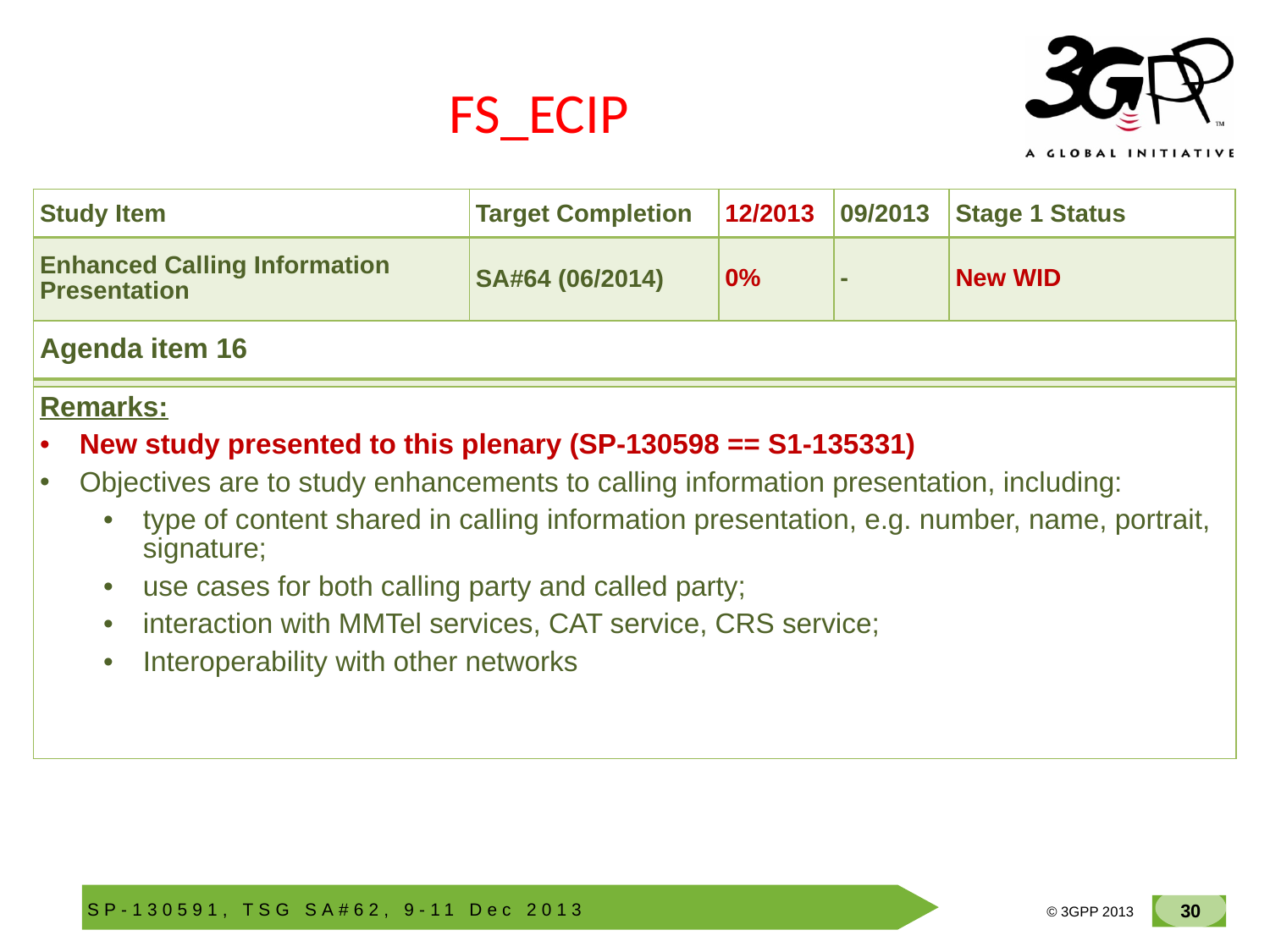

# FS_ECIP
| Study Item | Target Completion | 12/2013 | 09/2013 | Stage 1 Status |
| --- | --- | --- | --- | --- |
| Enhanced Calling Information Presentation | SA#64 (06/2014) | 0% | - | New WID |
| Agenda item 16 |
| --- |
|  |
| Remarks: New study presented to this plenary (SP-130598 == S1-135331) Objectives are to study enhancements to calling information presentation, including: type of content shared in calling information presentation, e.g. number, name, portrait, signature; use cases for both calling party and called party; interaction with MMTel services, CAT service, CRS service; Interoperability with other networks |